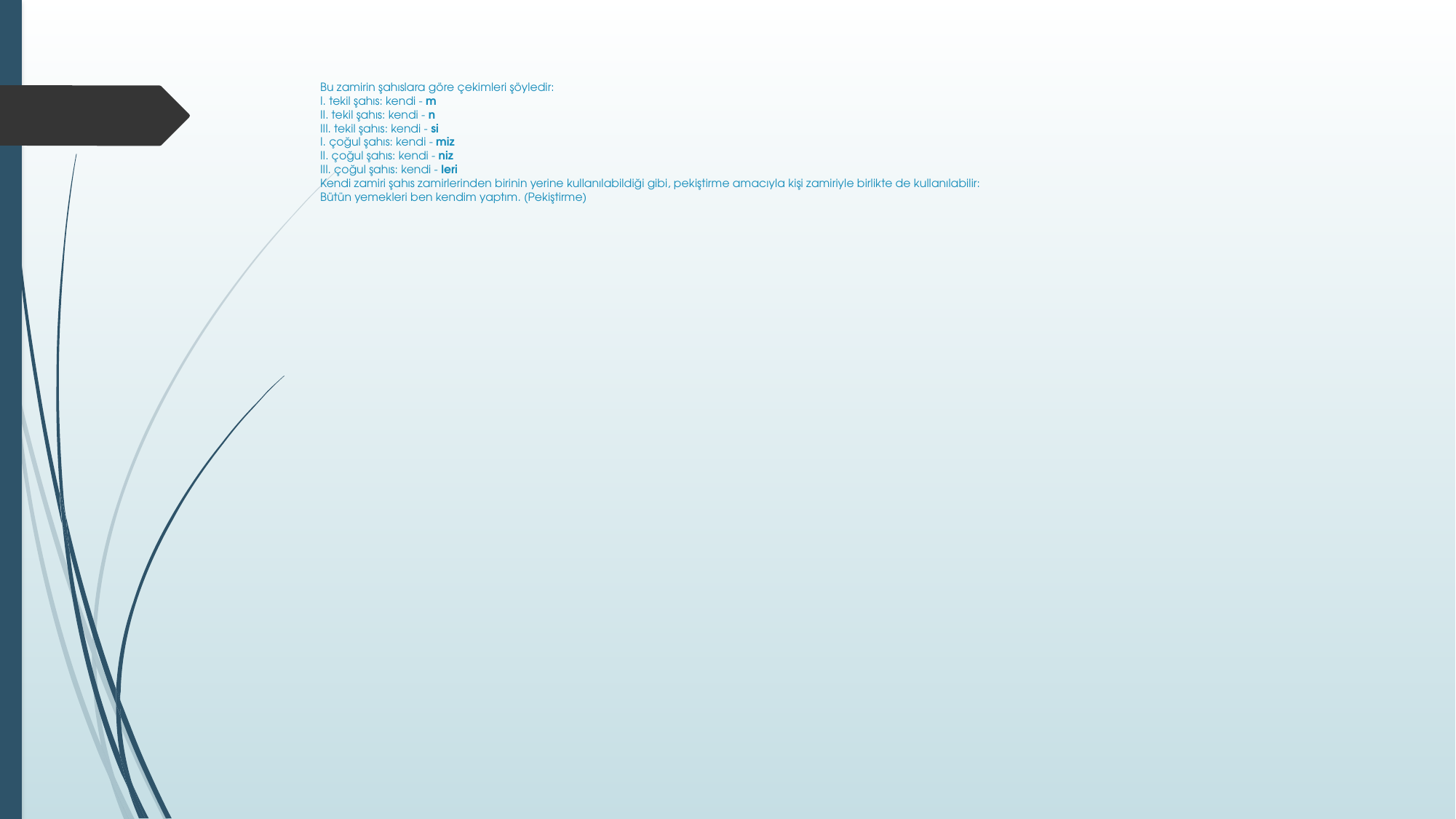

# Bu zamirin şahıslara göre çekimleri şöyledir: I. tekil şahıs: kendi - m II. tekil şahıs: kendi - n III. tekil şahıs: kendi - si I. çoğul şahıs: kendi - miz II. çoğul şahıs: kendi - niz III. çoğul şahıs: kendi - leri Kendi zamiri şahıs zamirlerinden birinin yerine kul­lanılabildiği gibi, pekiştirme amacıyla kişi zamiriyle bir­likte de kullanılabilir: Bütün yemekleri ben kendim yaptım. (Pekiştirme)